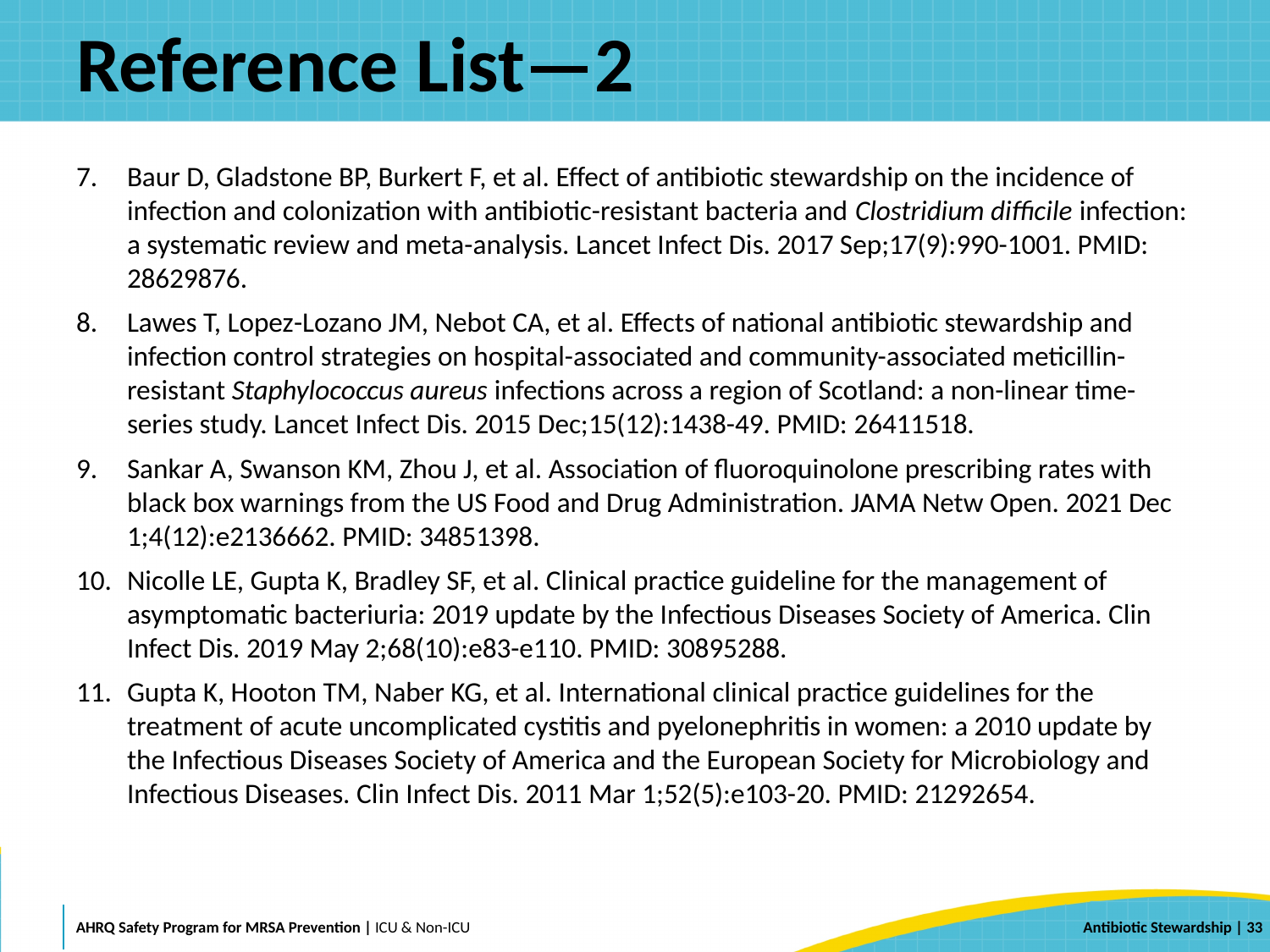

# Reference List—2
Baur D, Gladstone BP, Burkert F, et al. Effect of antibiotic stewardship on the incidence of infection and colonization with antibiotic-resistant bacteria and Clostridium difficile infection: a systematic review and meta-analysis. Lancet Infect Dis. 2017 Sep;17(9):990-1001. PMID: 28629876.
Lawes T, Lopez-Lozano JM, Nebot CA, et al. Effects of national antibiotic stewardship and infection control strategies on hospital-associated and community-associated meticillin-resistant Staphylococcus aureus infections across a region of Scotland: a non-linear time-series study. Lancet Infect Dis. 2015 Dec;15(12):1438-49. PMID: 26411518.
Sankar A, Swanson KM, Zhou J, et al. Association of fluoroquinolone prescribing rates with black box warnings from the US Food and Drug Administration. JAMA Netw Open. 2021 Dec 1;4(12):e2136662. PMID: 34851398.
Nicolle LE, Gupta K, Bradley SF, et al. Clinical practice guideline for the management of asymptomatic bacteriuria: 2019 update by the Infectious Diseases Society of America. Clin Infect Dis. 2019 May 2;68(10):e83-e110. PMID: 30895288.
Gupta K, Hooton TM, Naber KG, et al. International clinical practice guidelines for the treatment of acute uncomplicated cystitis and pyelonephritis in women: a 2010 update by the Infectious Diseases Society of America and the European Society for Microbiology and Infectious Diseases. Clin Infect Dis. 2011 Mar 1;52(5):e103-20. PMID: 21292654.
 | 33